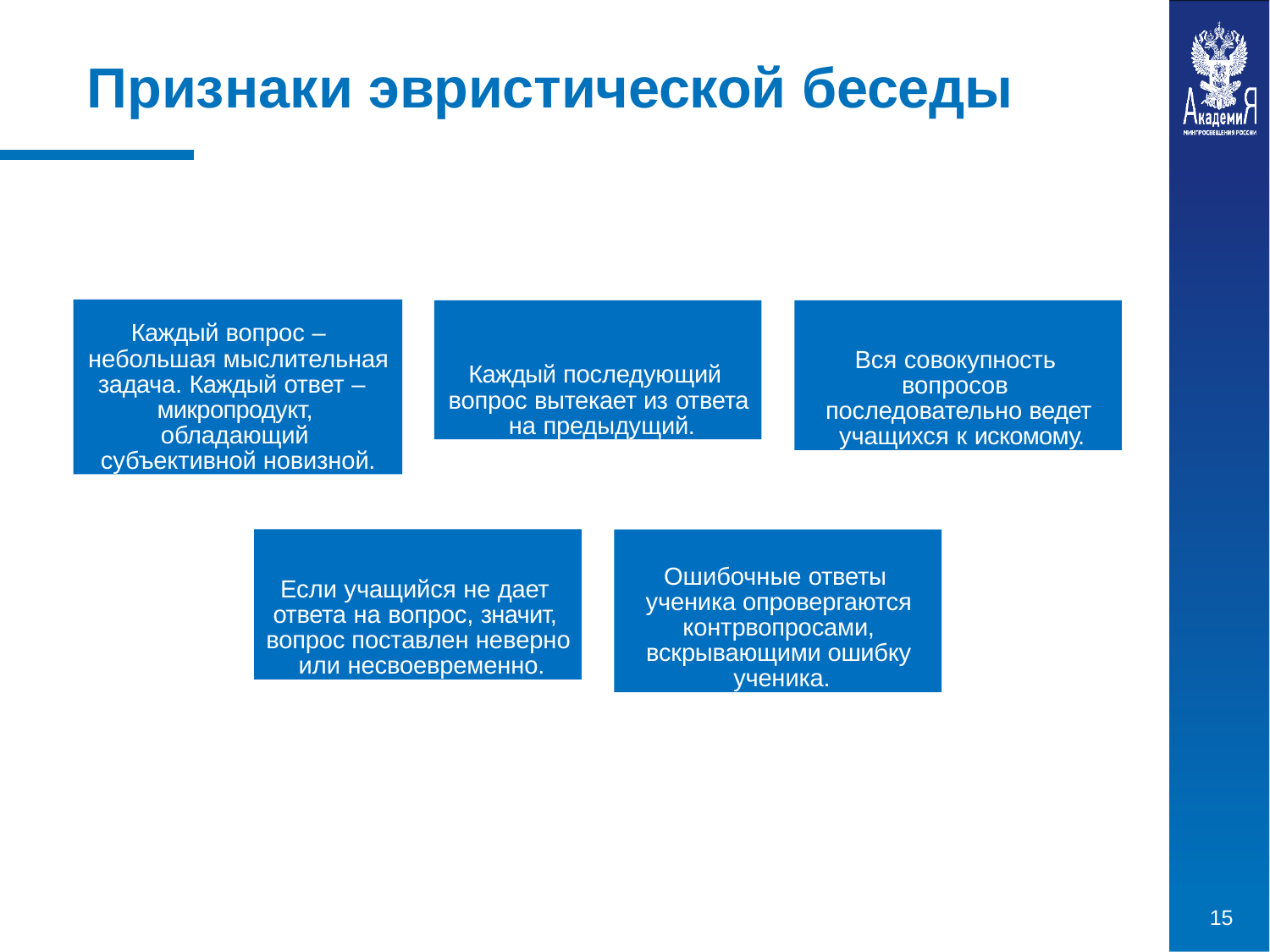

# Признаки эвристической беседы
Каждый вопрос –  небольшая мыслительная  задача. Каждый ответ –  микропродукт,  обладающий  субъективной новизной.

Каждый последующий  вопрос вытекает из ответа  на предыдущий.

Вся совокупность  вопросов  последовательно ведет  учащихся к искомому.

Если учащийся не дает  ответа на вопрос, значит,  вопрос поставлен неверно  или несвоевременно.

Ошибочные ответы  ученика опровергаются  контрвопросами,  вскрывающими ошибку  ученика.
15